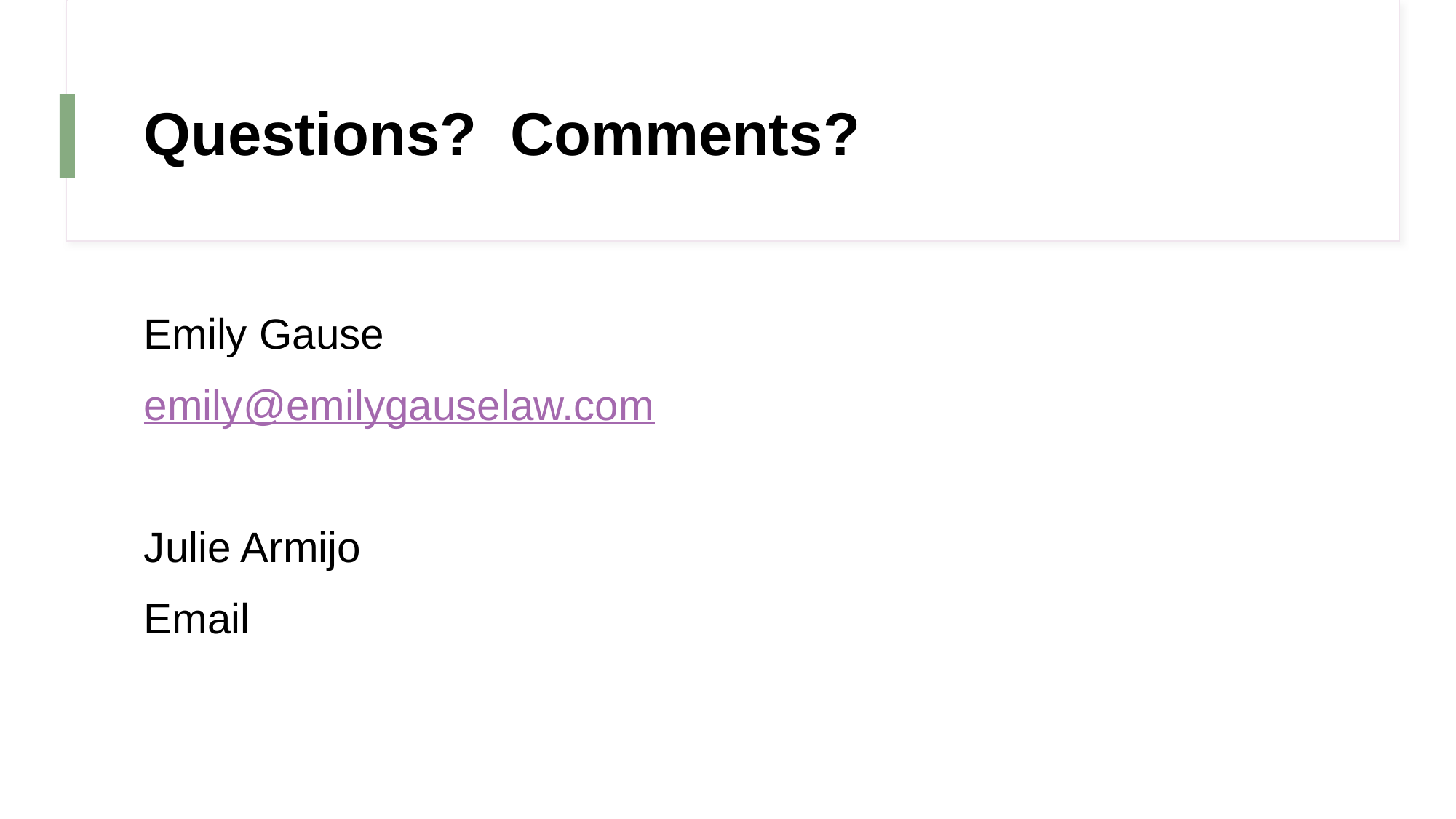

# Questions?  Comments?
Emily Gause
emily@emilygauselaw.com

Julie Armijo
Email